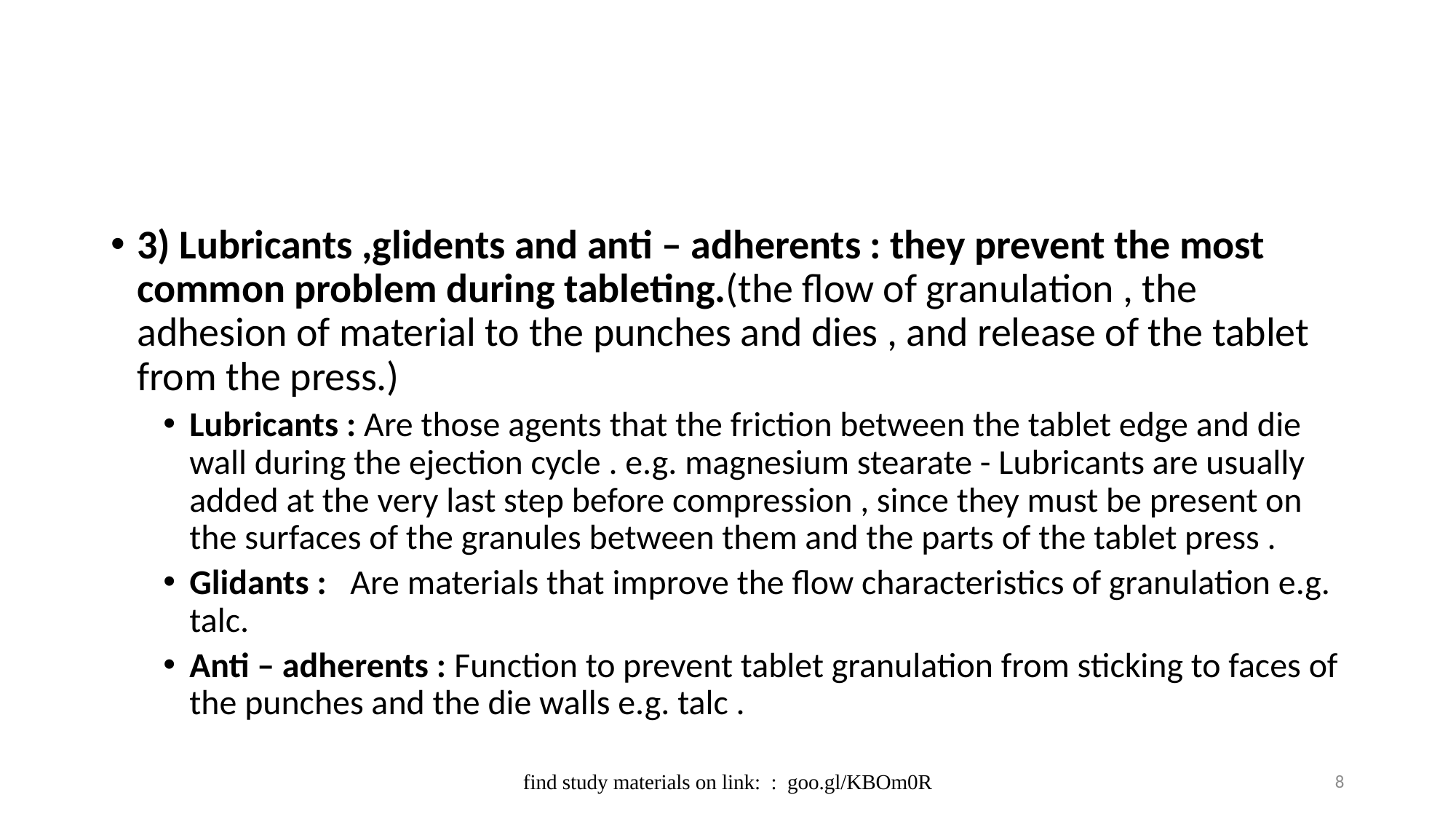

#
3) Lubricants ,glidents and anti – adherents : they prevent the most common problem during tableting.(the flow of granulation , the adhesion of material to the punches and dies , and release of the tablet from the press.)
Lubricants : Are those agents that the friction between the tablet edge and die wall during the ejection cycle . e.g. magnesium stearate - Lubricants are usually added at the very last step before compression , since they must be present on the surfaces of the granules between them and the parts of the tablet press .
Glidants :   Are materials that improve the flow characteristics of granulation e.g. talc.
Anti – adherents : Function to prevent tablet granulation from sticking to faces of the punches and the die walls e.g. talc .
find study materials on link:  :  goo.gl/KBOm0R
8